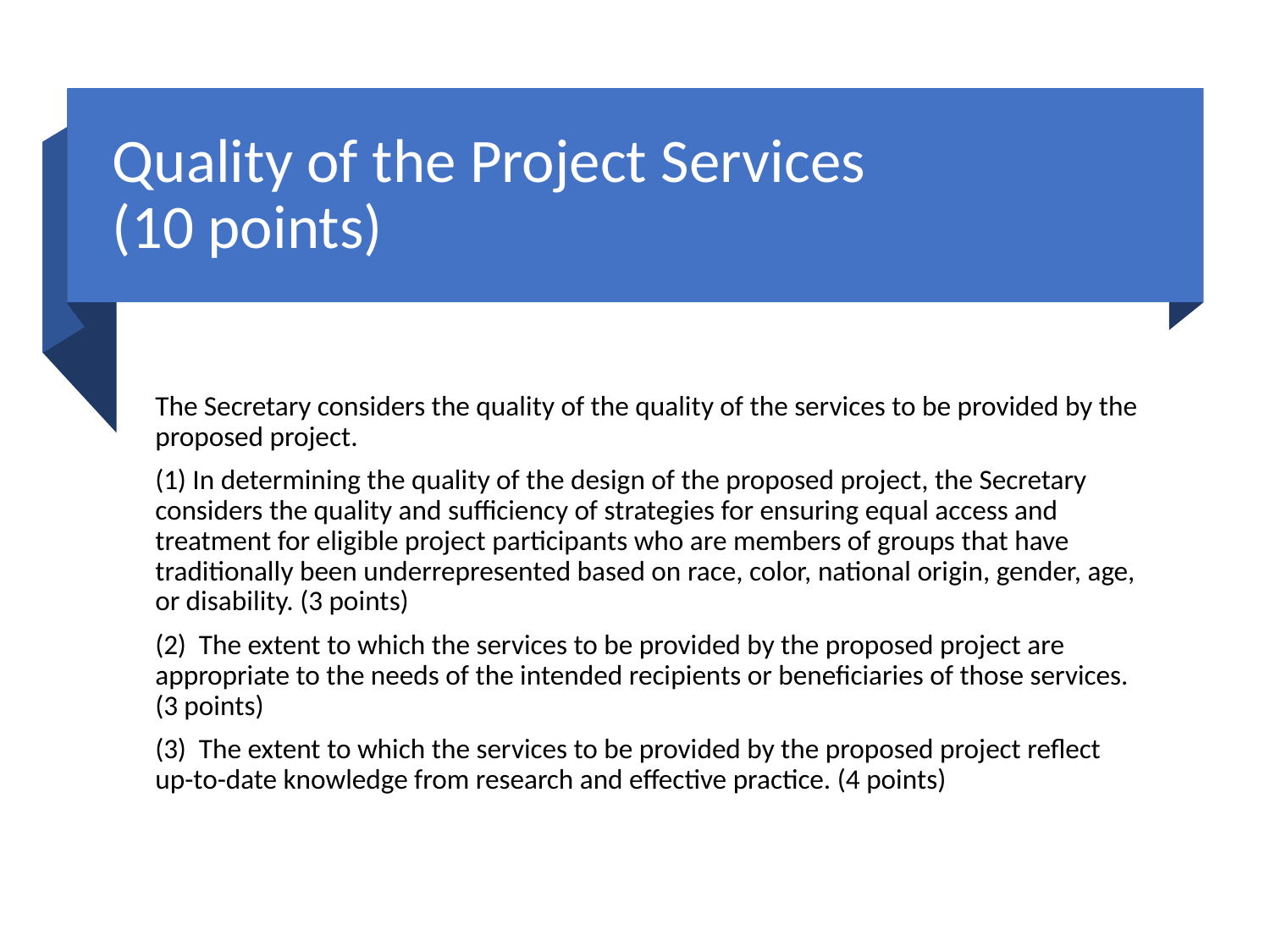

# Quality of the Project Services (10 points)

The Secretary considers the quality of the quality of the services to be provided by the proposed project.
(1) In determining the quality of the design of the proposed project, the Secretary considers the quality and sufficiency of strategies for ensuring equal access and treatment for eligible project participants who are members of groups that have traditionally been underrepresented based on race, color, national origin, gender, age, or disability. (3 points)
(2)  The extent to which the services to be provided by the proposed project are appropriate to the needs of the intended recipients or beneficiaries of those services. (3 points)
(3)  The extent to which the services to be provided by the proposed project reflect up-to-date knowledge from research and effective practice. (4 points)